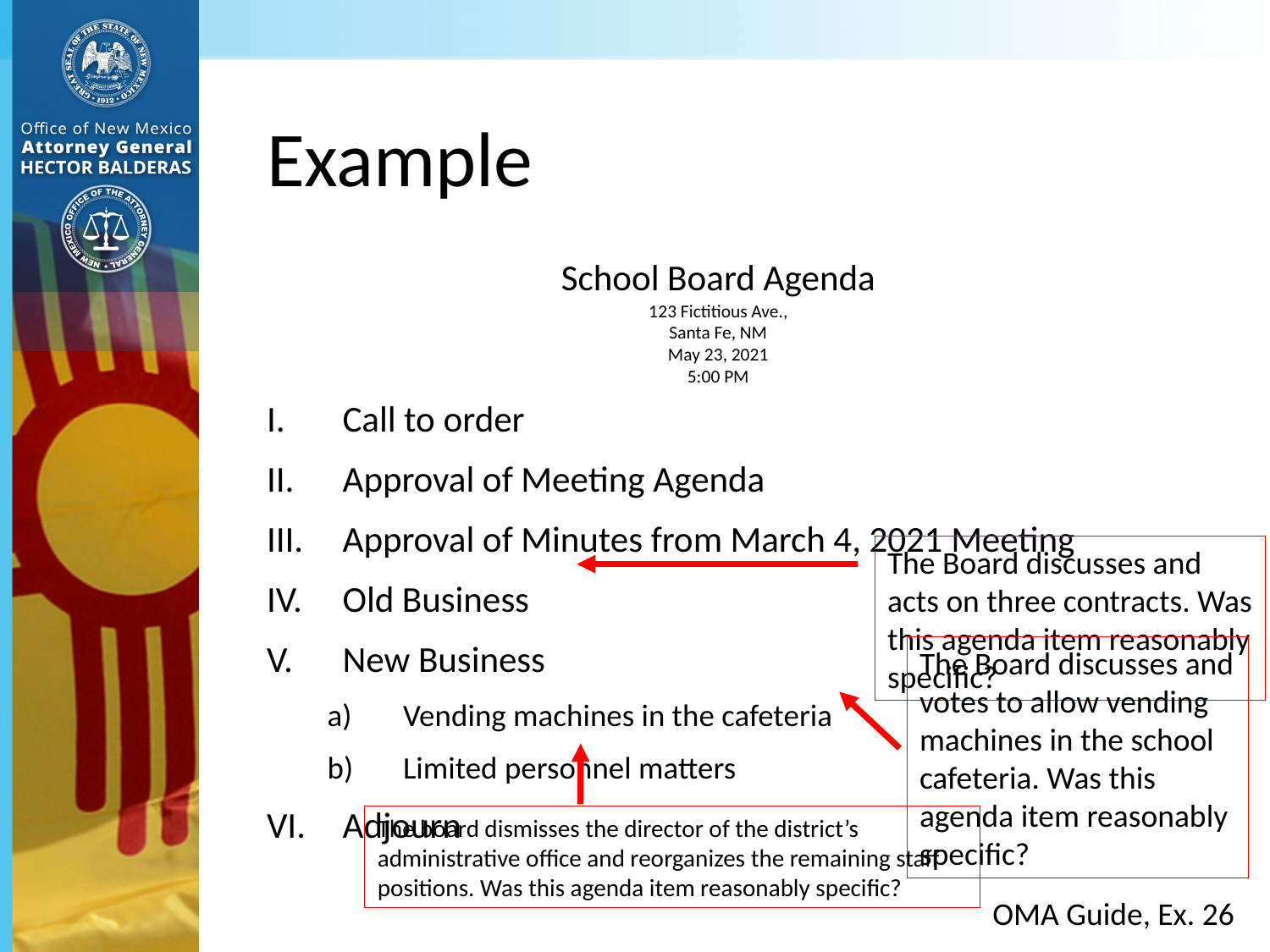

# Example
School Board Agenda
123 Fictitious Ave.,
Santa Fe, NM
May 23, 2021
5:00 PM
Call to order
Approval of Meeting Agenda
Approval of Minutes from March 4, 2021 Meeting
Old Business
New Business
Vending machines in the cafeteria
Limited personnel matters
Adjourn
The Board discusses and acts on three contracts. Was this agenda item reasonably specific?
The Board discusses and votes to allow vending machines in the school cafeteria. Was this agenda item reasonably specific?
The board dismisses the director of the district’s administrative office and reorganizes the remaining staff positions. Was this agenda item reasonably specific?
OMA Guide, Ex. 26